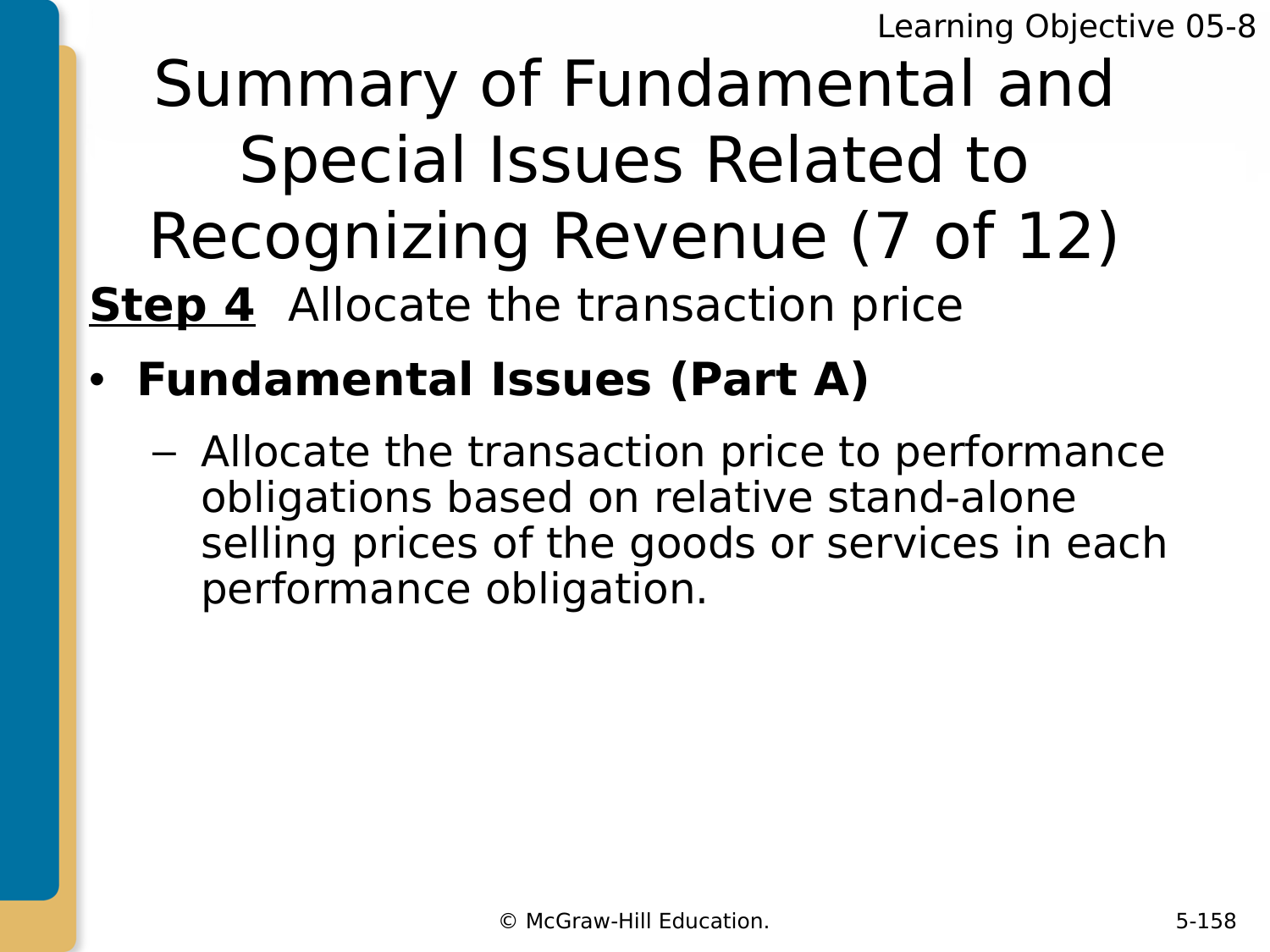

Learning Objective 05-8
# Summary of Fundamental and Special Issues Related to Recognizing Revenue (7 of 12)
Step 4  Allocate the transaction price
Fundamental Issues (Part A)
Allocate the transaction price to performance obligations based on relative stand-alone selling prices of the goods or services in each performance obligation.